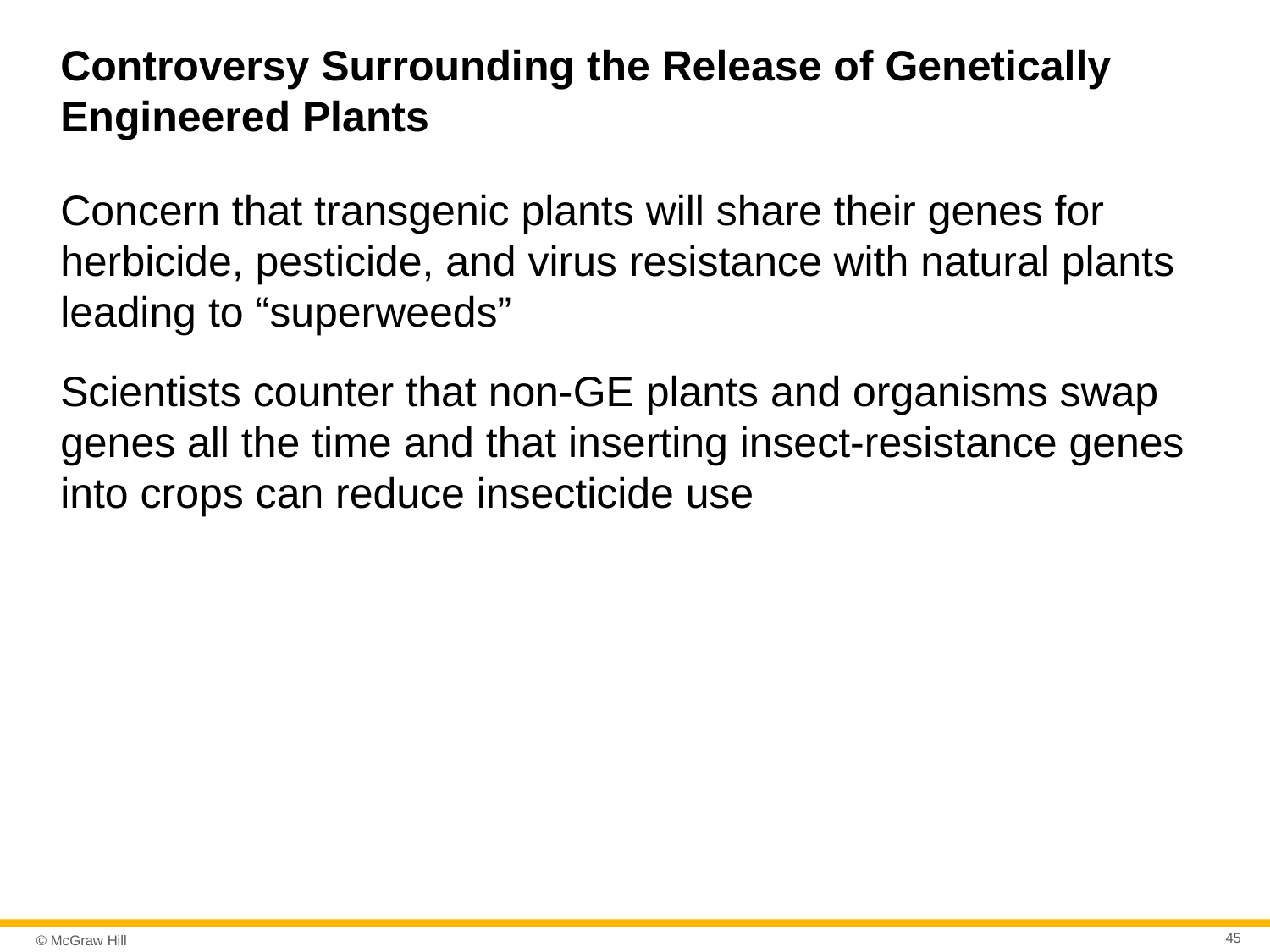

# Controversy Surrounding the Release of Genetically Engineered Plants
Concern that transgenic plants will share their genes for herbicide, pesticide, and virus resistance with natural plants leading to “superweeds”
Scientists counter that non-GE plants and organisms swap genes all the time and that inserting insect-resistance genes into crops can reduce insecticide use